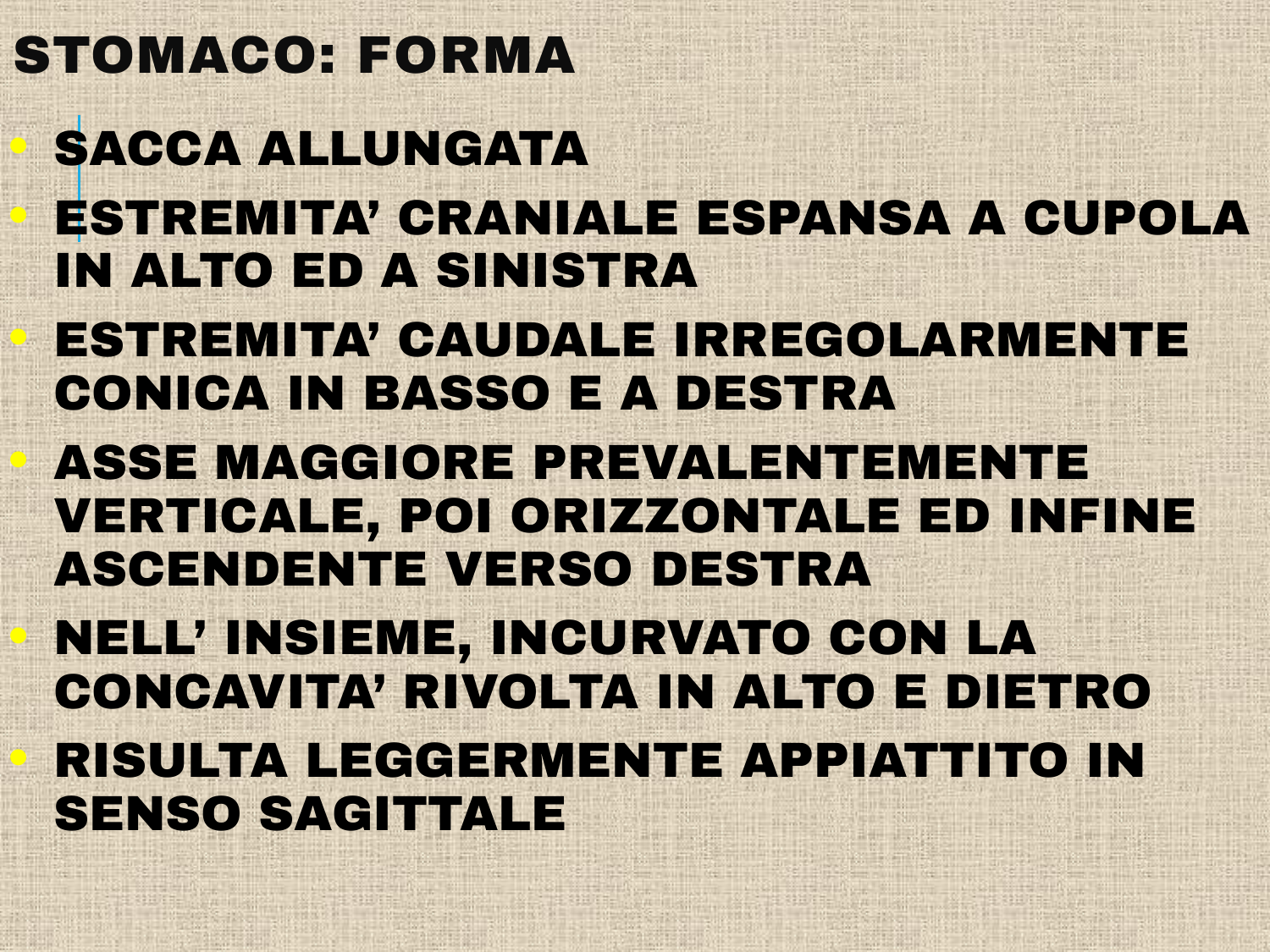

# STOMACO: FORMA
SACCA ALLUNGATA
ESTREMITA’ CRANIALE ESPANSA A CUPOLA IN ALTO ED A SINISTRA
ESTREMITA’ CAUDALE IRREGOLARMENTE CONICA IN BASSO E A DESTRA
ASSE MAGGIORE PREVALENTEMENTE VERTICALE, POI ORIZZONTALE ED INFINE ASCENDENTE VERSO DESTRA
NELL’ INSIEME, INCURVATO CON LA CONCAVITA’ RIVOLTA IN ALTO E DIETRO
RISULTA LEGGERMENTE APPIATTITO IN SENSO SAGITTALE